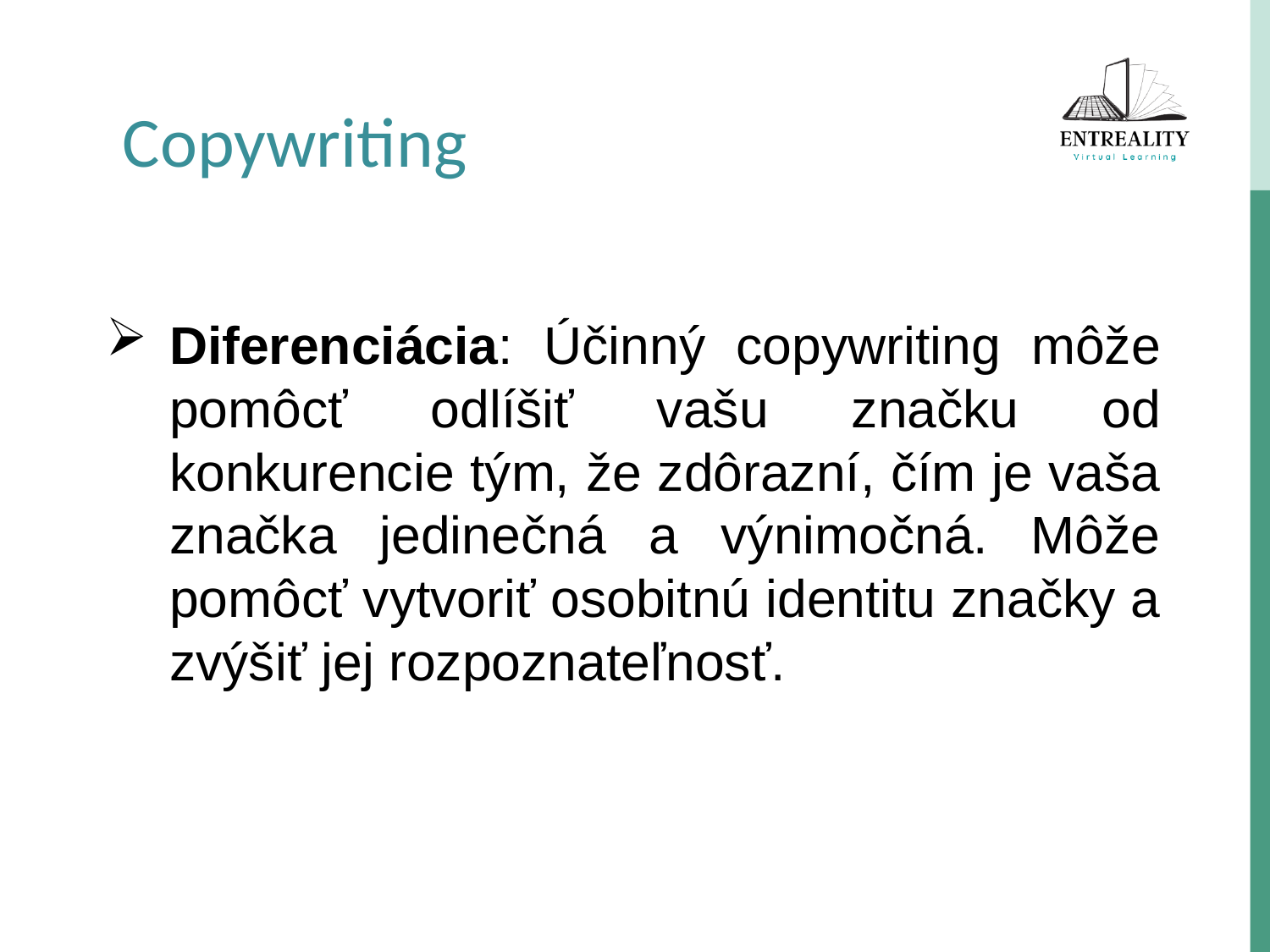

Copywriting
Diferenciácia: Účinný copywriting môže pomôcť odlíšiť vašu značku od konkurencie tým, že zdôrazní, čím je vaša značka jedinečná a výnimočná. Môže pomôcť vytvoriť osobitnú identitu značky a zvýšiť jej rozpoznateľnosť.